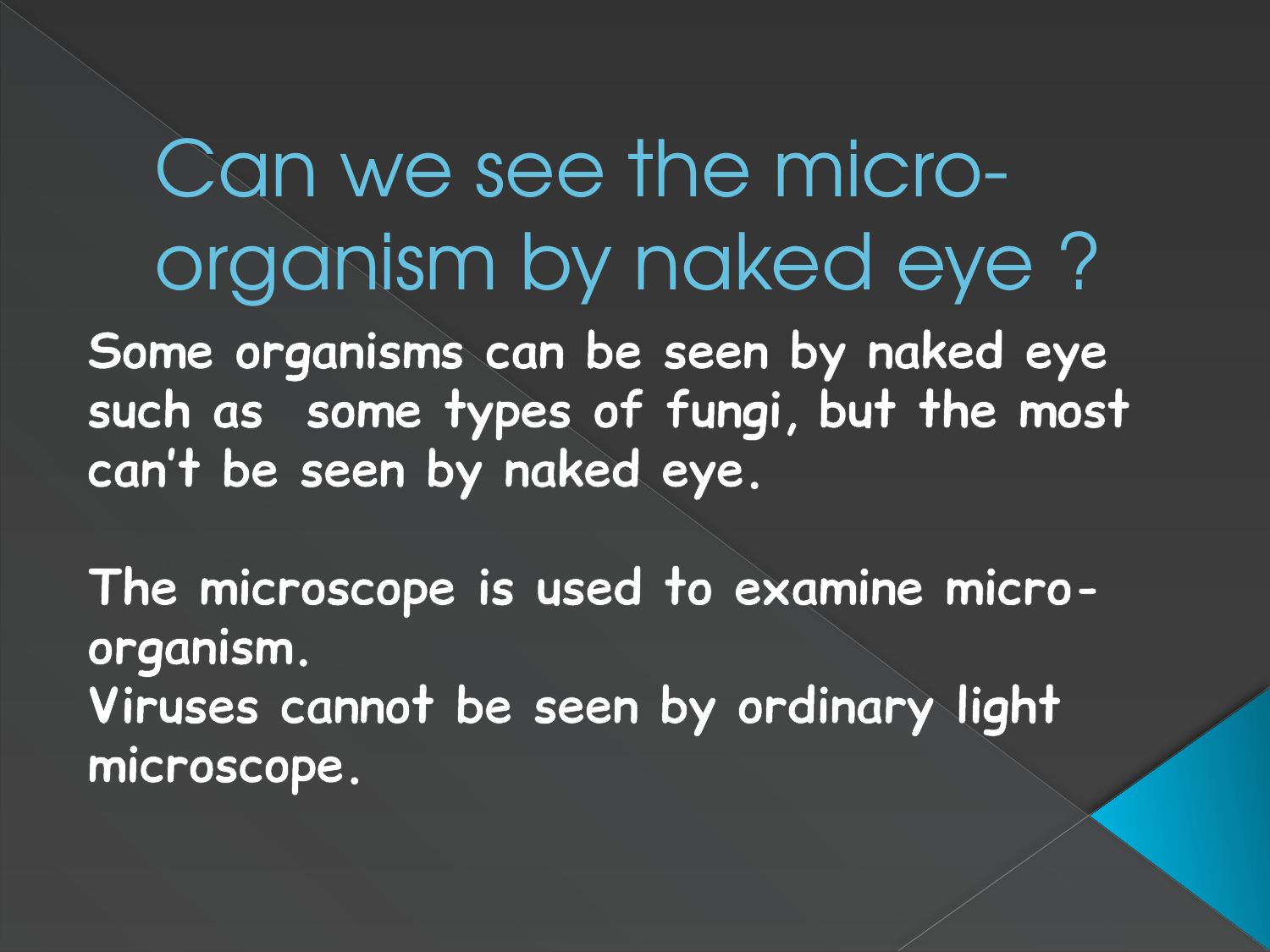

# Can we see the micro-organism by naked eye ?
Some organisms can be seen by naked eye such as  some types of fungi, but the most can’t be seen by naked eye.

The microscope is used to examine micro-organism.
Viruses cannot be seen by ordinary light microscope.